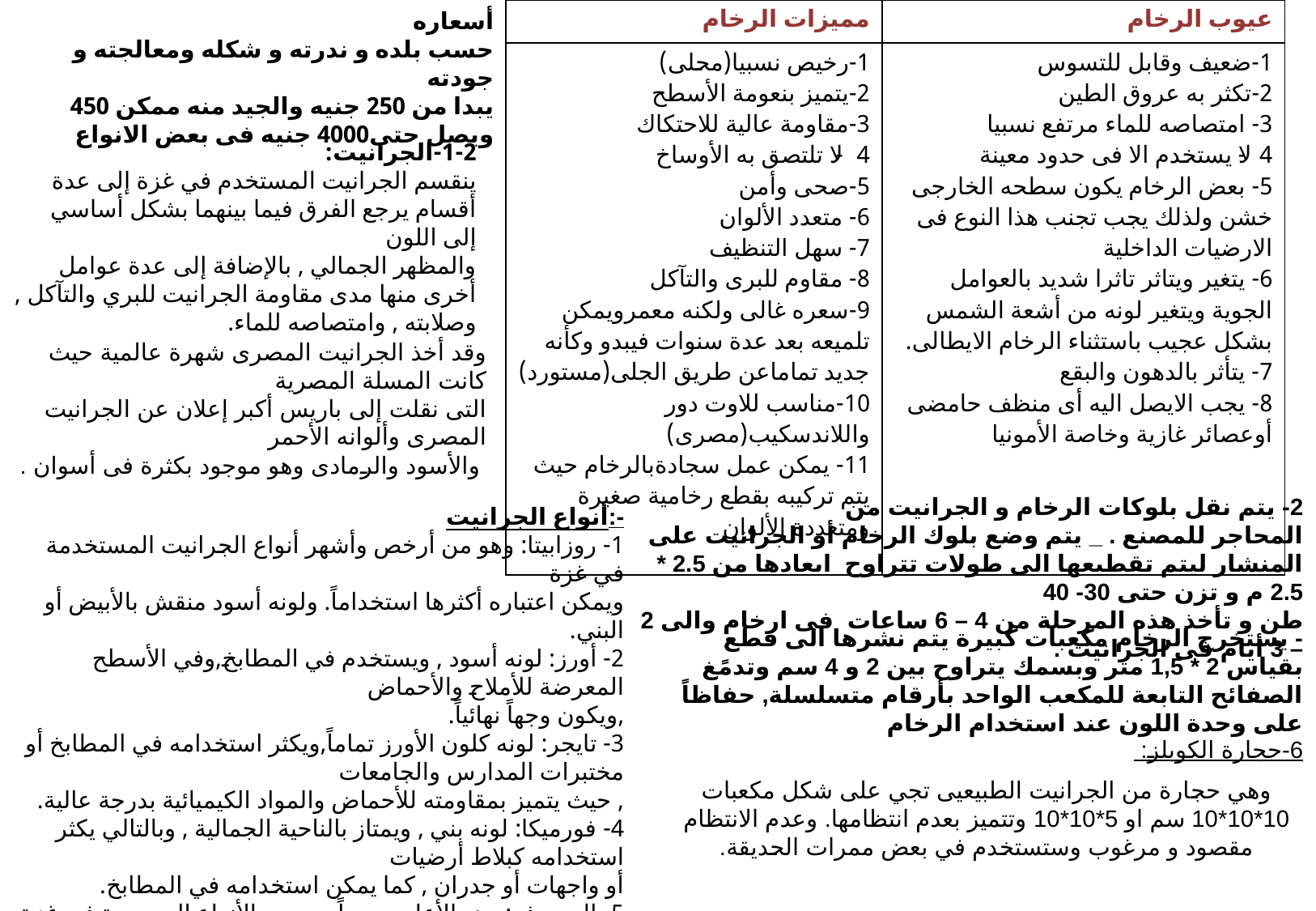

أسعاره
حسب بلده و ندرته و شكله ومعالجته و جودته 
يبدا من 250 جنيه والجيد منه ممكن 450 ويصل حتى4000 جنيه فى بعض الانواع
| مميزات الرخام | عيوب الرخام |
| --- | --- |
| 1-رخيص نسبيا(محلى) 2-يتميز بنعومة الأسطح 3-مقاومة عالية للاحتكاك 4- لا تلتصق به الأوساخ 5-صحى وأمن 6- متعدد الألوان 7- سهل التنظيف 8- مقاوم للبرى والتآكل 9-سعره غالى ولكنه معمرويمكن تلميعه بعد عدة سنوات فيبدو وكأنه جديد تماماعن طريق الجلى(مستورد) 10-مناسب للاوت دور واللاندسكيب(مصرى) 11- يمكن عمل سجادةبالرخام حيث يتم تركيبه بقطع رخامية صغيرة ومتعددة الألوان | 1-ضعيف وقابل للتسوس 2-تكثر به عروق الطين 3- امتصاصه للماء مرتفع نسبيا 4-لا يستخدم الا فى حدود معينة 5- بعض الرخام يكون سطحه الخارجى خشن ولذلك يجب تجنب هذا النوع فى الارضيات الداخلية 6- يتغير ويتاثر تاثرا شديد بالعوامل الجوية ويتغير لونه من أشعة الشمس بشكل عجيب باستثناء الرخام الايطالى. 7- يتأثر بالدهون والبقع 8- يجب الايصل اليه أى منظف حامضى أوعصائر غازية وخاصة الأمونيا |
1-2-الجرانيت:
ينقسم الجرانيت المستخدم في غزة إلى عدة أقسام يرجع الفرق فيما بينهما بشكل أساسي إلى اللون
والمظهر الجمالي , بالإضافة إلى عدة عوامل أخرى منها مدى مقاومة الجرانيت للبري والتآكل ,
وصلابته , وامتصاصه للماء.

وقد أخذ الجرانيت المصرى شهرة عالمية حيث كانت المسلة المصرية
التى نقلت إلى باريس أكبر إعلان عن الجرانيت المصرى وألوانه الأحمر
 والأسود والرمادى وهو موجود بكثرة فى أسوان .
2- يتم نقل بلوكات الرخام و الجرانيت من
المحاجر للمصنع . _ يتم وضع بلوك الرخام أو الجرانيت على المنشار ليتم تقطيعها الى طولات تتراوح  ابعادها من 2.5 * 2.5 م و تزن حتى 30- 40
طن و تأخذ هذه المرحلة من 4 – 6 ساعات  فى ارخام والى 2 – 3 أيام فى الجرانيت .
أنواع الجرانيت:-
1- روزابيتا: وهو من أرخص وأشهر أنواع الجرانيت المستخدمة في غزة
ويمكن اعتباره أكثرها استخداماً. ولونه أسود منقش بالأبيض أو البني.
2- أورز: لونه أسود , ويستخدم في المطابخ,وفي الأسطح المعرضة للأملاح والأحماض
,ويكون وجهاً نهائياً.
3- تايجر: لونه كلون الأورز تماماً,ويكثر استخدامه في المطابخ أو مختبرات المدارس والجامعات
, حيث يتميز بمقاومته للأحماض والمواد الكيميائية بدرجة عالية.
4- فورميكا: لونه بني , ويمتاز بالناحية الجمالية , وبالتالي يكثر استخدامه كبلاط أرضيات
أو واجهات أو جدران , كما يمكن استخدامه في المطابخ.
5- المصدف: وهو الأعلى سعراً من بين الأنواع الموجودة في غزة و ويرجع السبب إلى ندرته وقوته وجماله.
- يستخرج الرخام مكعبات كبيرة يتم نشرها الى قطع بقياس 2 * 1,5 متر وبسمك يتراوح بين 2 و 4 سم وتدمًغ الصفائح التابعة للمكعب الواحد بأرقام متسلسلة, حفاظاً على وحدة اللون عند استخدام الرخام
6-حجارة الكوبلز:
وهي حجارة من الجرانيت الطبيعيى تجي على شكل مكعبات 10*10*10 سم او 5*10*10 وتتميز بعدم انتظامها. وعدم الانتظام مقصود و مرغوب وستستخدم في بعض ممرات الحديقة.